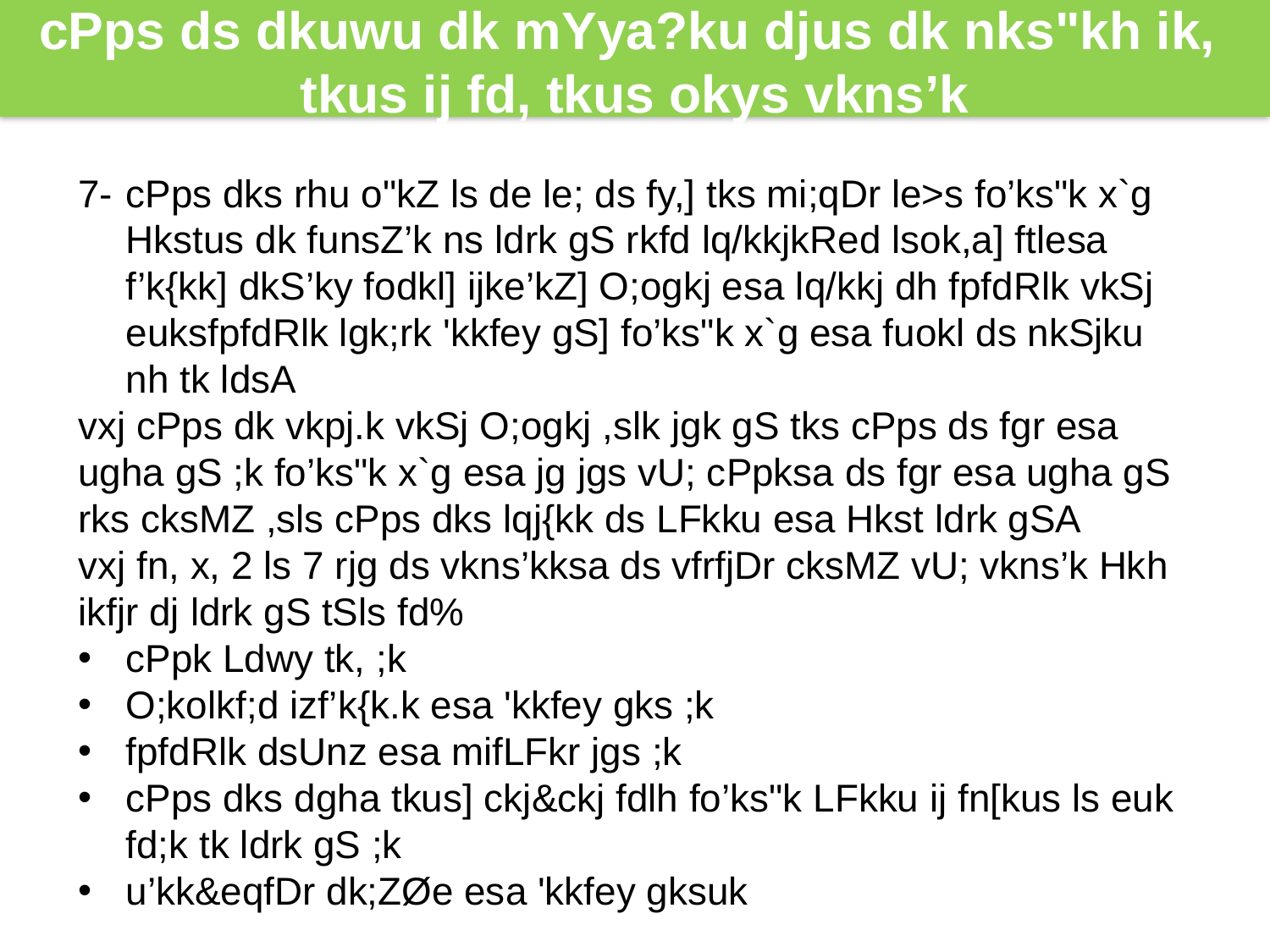

cPps ds dkuwu dk mYya?ku djus dk nks"kh ik,
tkus ij fd, tkus okys vkns’k
7-	cPps dks rhu o"kZ ls de le; ds fy,] tks mi;qDr le>s fo’ks"k x`g Hkstus dk funsZ’k ns ldrk gS rkfd lq/kkjkRed lsok,a] ftlesa f’k{kk] dkS’ky fodkl] ijke’kZ] O;ogkj esa lq/kkj dh fpfdRlk vkSj euksfpfdRlk lgk;rk 'kkfey gS] fo’ks"k x`g esa fuokl ds nkSjku nh tk ldsA
vxj cPps dk vkpj.k vkSj O;ogkj ,slk jgk gS tks cPps ds fgr esa ugha gS ;k fo’ks"k x`g esa jg jgs vU; cPpksa ds fgr esa ugha gS rks cksMZ ,sls cPps dks lqj{kk ds LFkku esa Hkst ldrk gSA
vxj fn, x, 2 ls 7 rjg ds vkns’kksa ds vfrfjDr cksMZ vU; vkns’k Hkh ikfjr dj ldrk gS tSls fd%
cPpk Ldwy tk, ;k
O;kolkf;d izf’k{k.k esa 'kkfey gks ;k
fpfdRlk dsUnz esa mifLFkr jgs ;k
cPps dks dgha tkus] ckj&ckj fdlh fo’ks"k LFkku ij fn[kus ls euk fd;k tk ldrk gS ;k
u’kk&eqfDr dk;ZØe esa 'kkfey gksuk